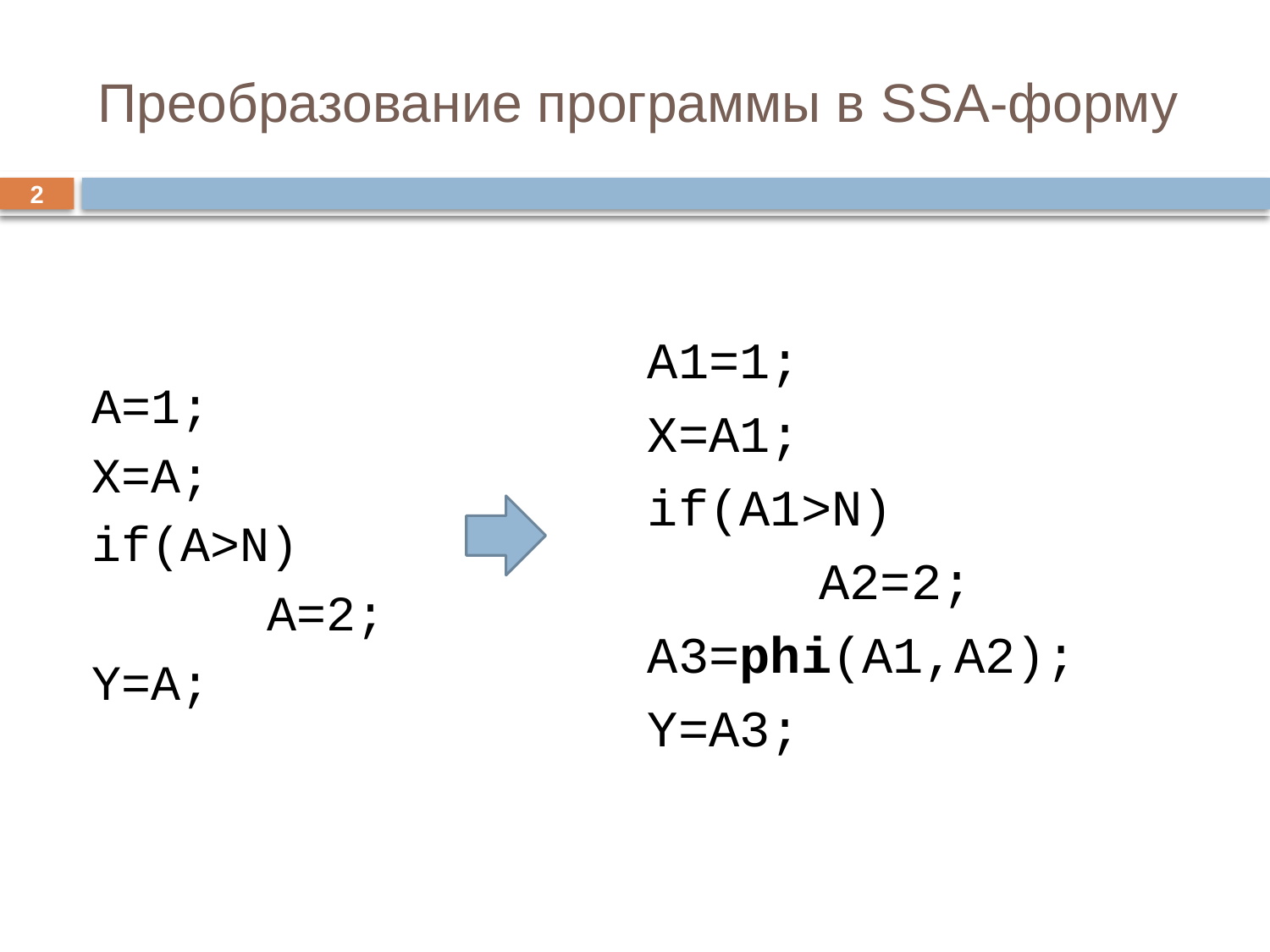

# Преобразование программы в SSA-форму
2
A=1;
X=A;
if(A>N)
		A=2;
Y=A;
A1=1;
X=A1;
if(A1>N)
		A2=2;
A3=phi(A1,A2);
Y=A3;